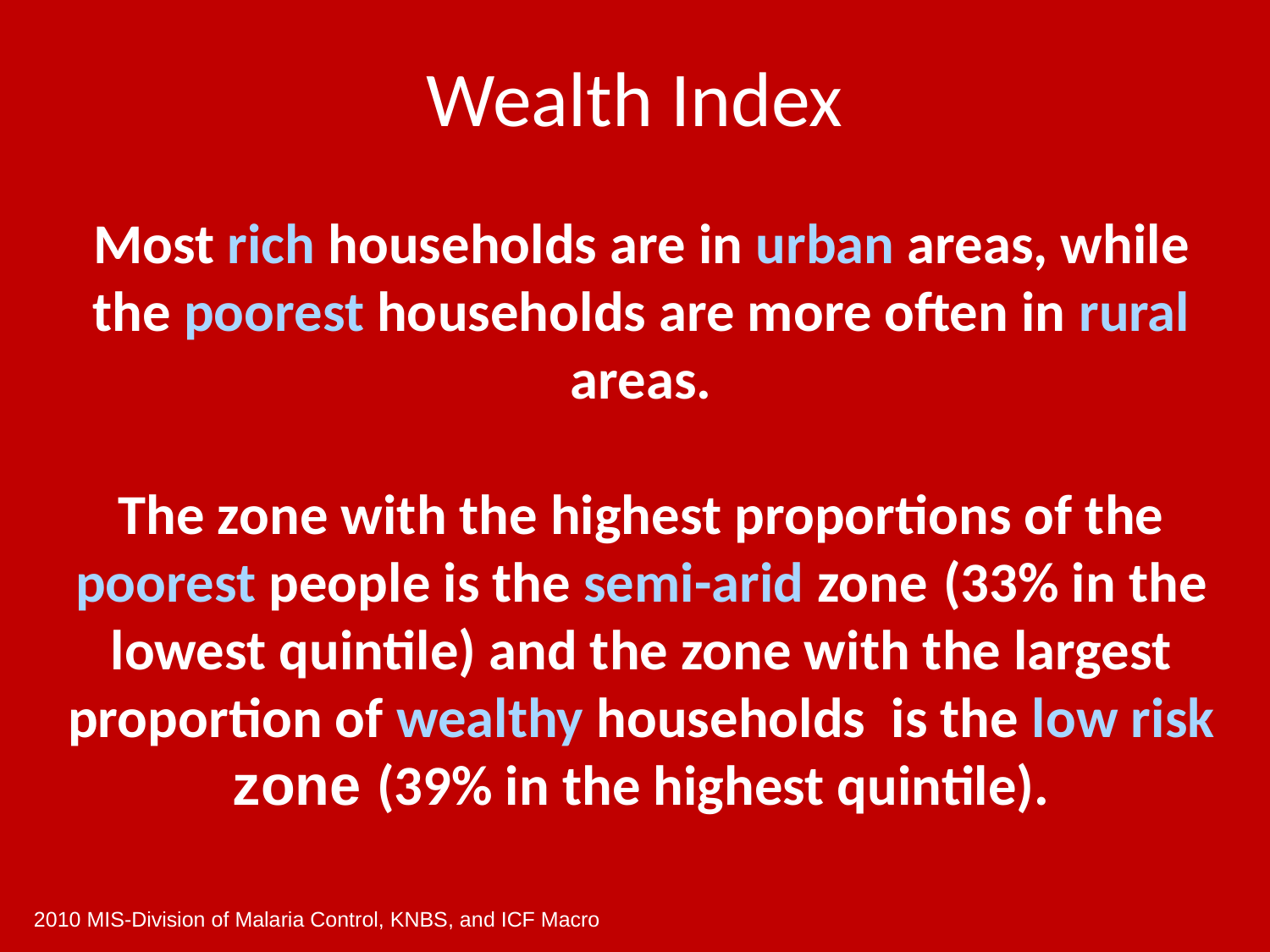

# Wealth Index
Most rich households are in urban areas, while the poorest households are more often in rural areas.

The zone with the highest proportions of the poorest people is the semi-arid zone (33% in the lowest quintile) and the zone with the largest proportion of wealthy households  is the low risk zone (39% in the highest quintile).

2010 MIS-Division of Malaria Control, KNBS, and ICF Macro